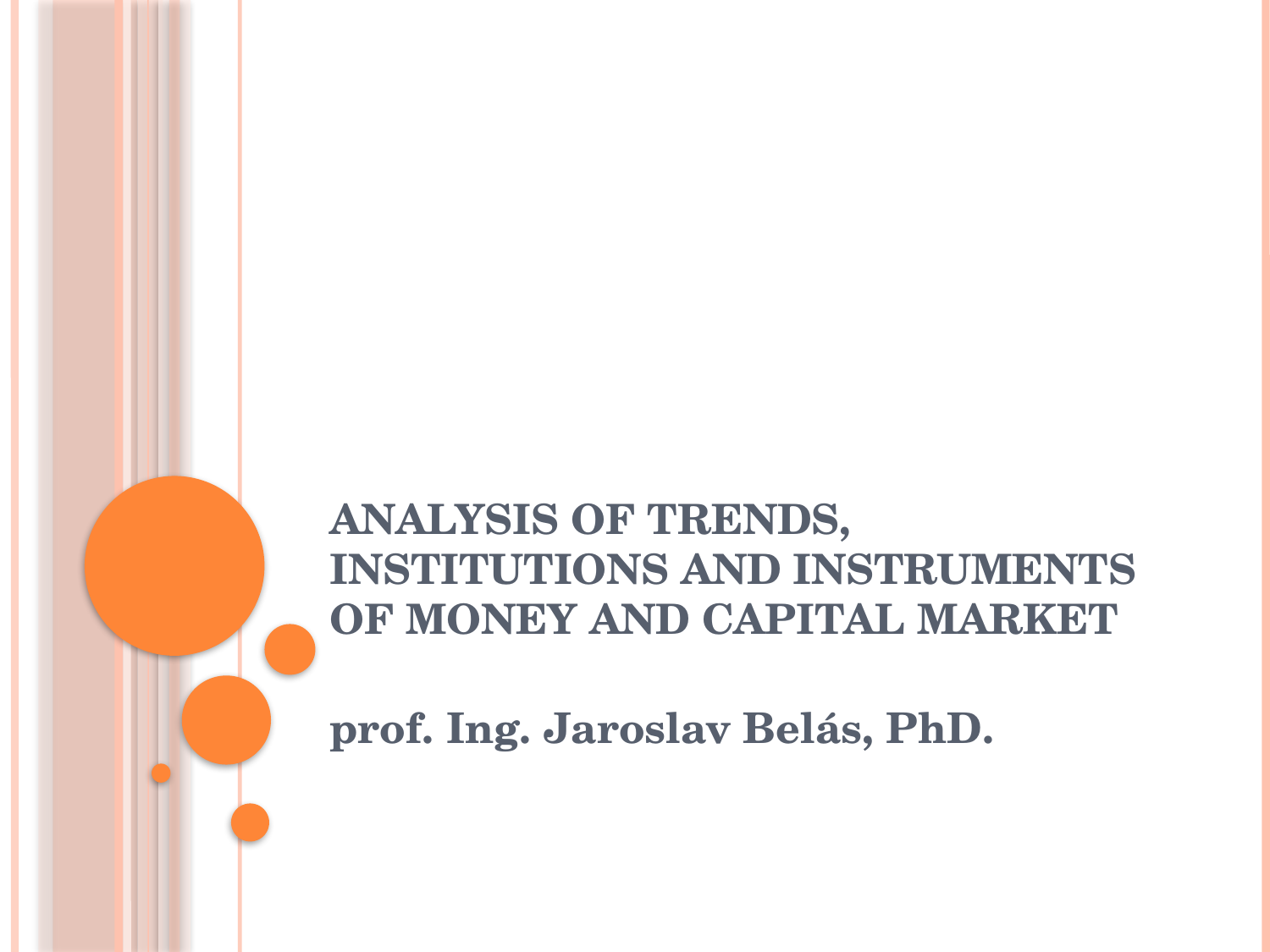

# Analysis of trends, institutions and instruments of money and capital market
prof. Ing. Jaroslav Belás, PhD.